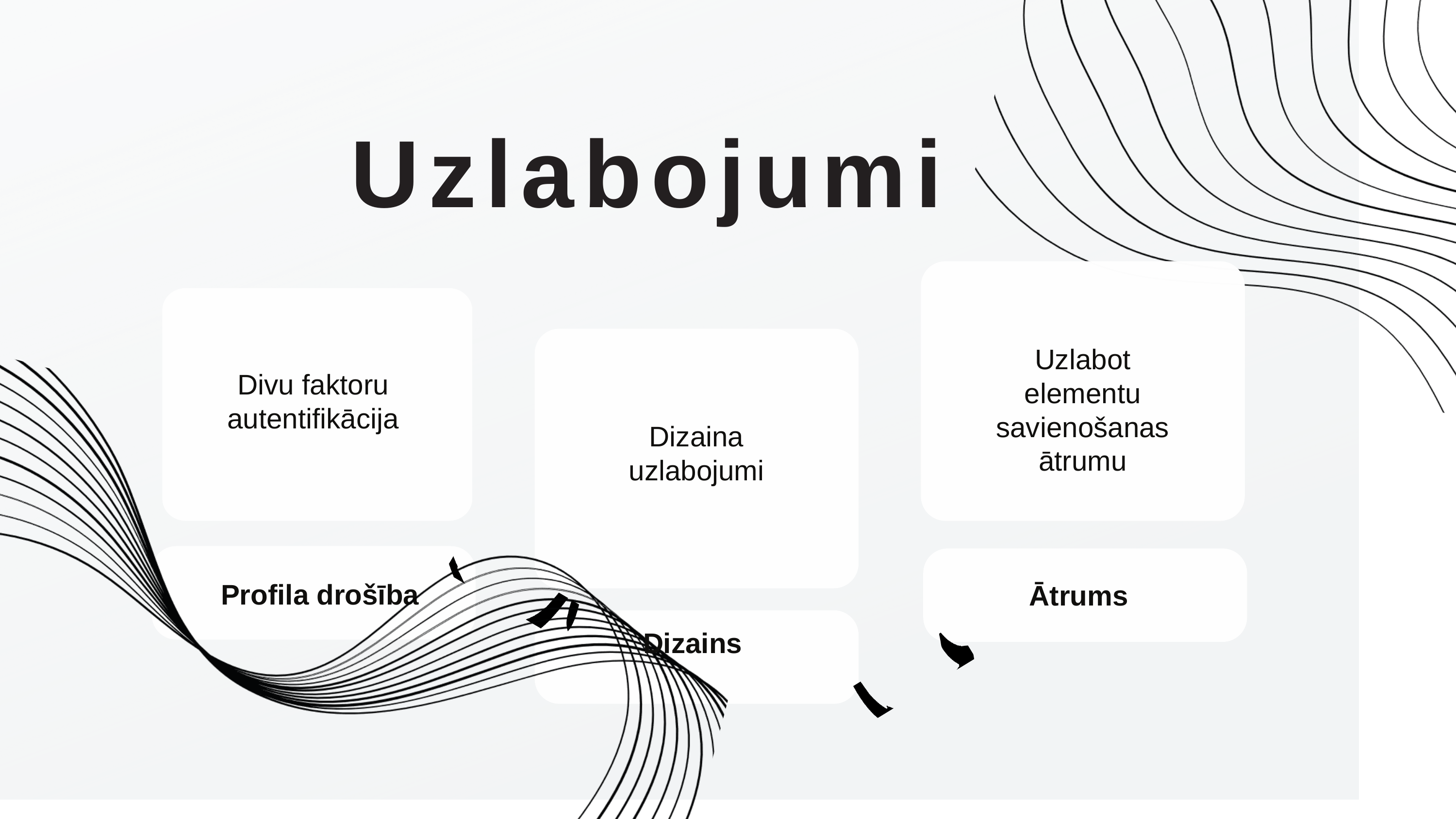

Uzlabojumi

Uzlabot elementu savienošanas ātrumu
Divu faktoru autentifikācija

Dizaina uzlabojumi

Profila drošība
Ātrums

Dizains